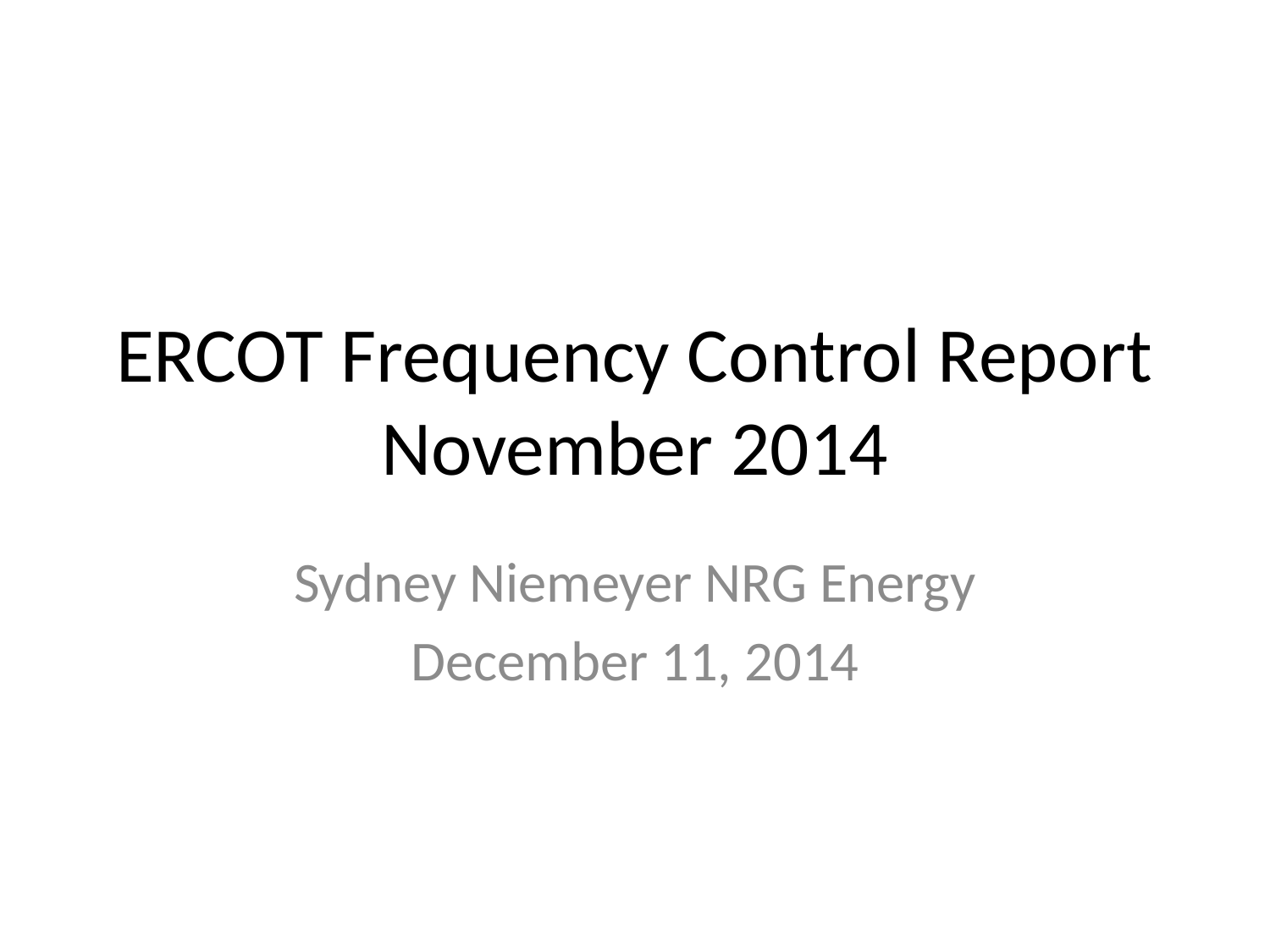

# ERCOT Frequency Control Report November 2014
Sydney Niemeyer NRG Energy
December 11, 2014